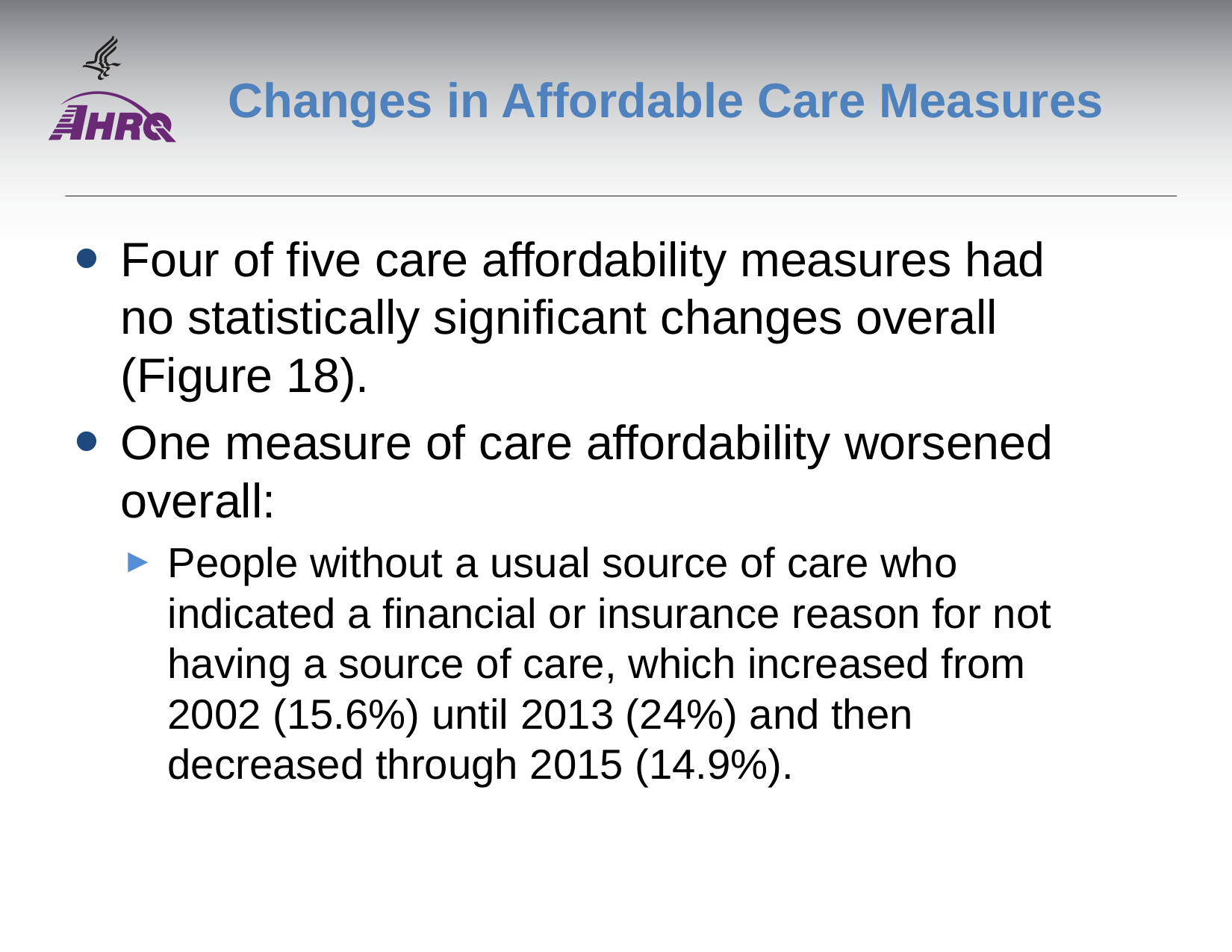

# Changes in Affordable Care Measures
Four of five care affordability measures had no statistically significant changes overall (Figure 18).
One measure of care affordability worsened overall:
People without a usual source of care who indicated a financial or insurance reason for not having a source of care, which increased from 2002 (15.6%) until 2013 (24%) and then decreased through 2015 (14.9%).